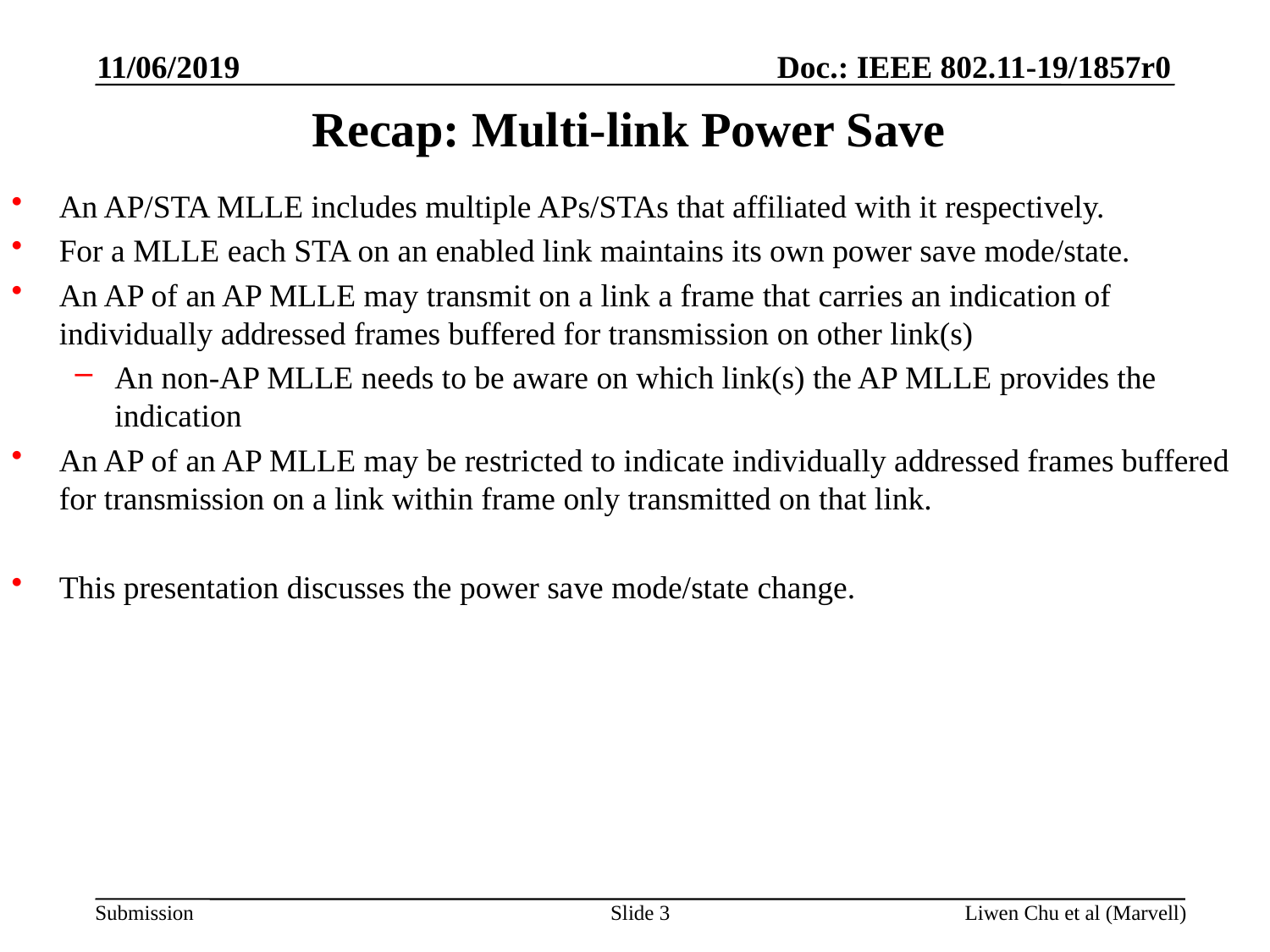

11/06/2019
# Recap: Multi-link Power Save
An AP/STA MLLE includes multiple APs/STAs that affiliated with it respectively.
For a MLLE each STA on an enabled link maintains its own power save mode/state.
An AP of an AP MLLE may transmit on a link a frame that carries an indication of individually addressed frames buffered for transmission on other link(s)
An non-AP MLLE needs to be aware on which link(s) the AP MLLE provides the indication
An AP of an AP MLLE may be restricted to indicate individually addressed frames buffered for transmission on a link within frame only transmitted on that link.

This presentation discusses the power save mode/state change.

Slide 3
Liwen Chu et al (Marvell)